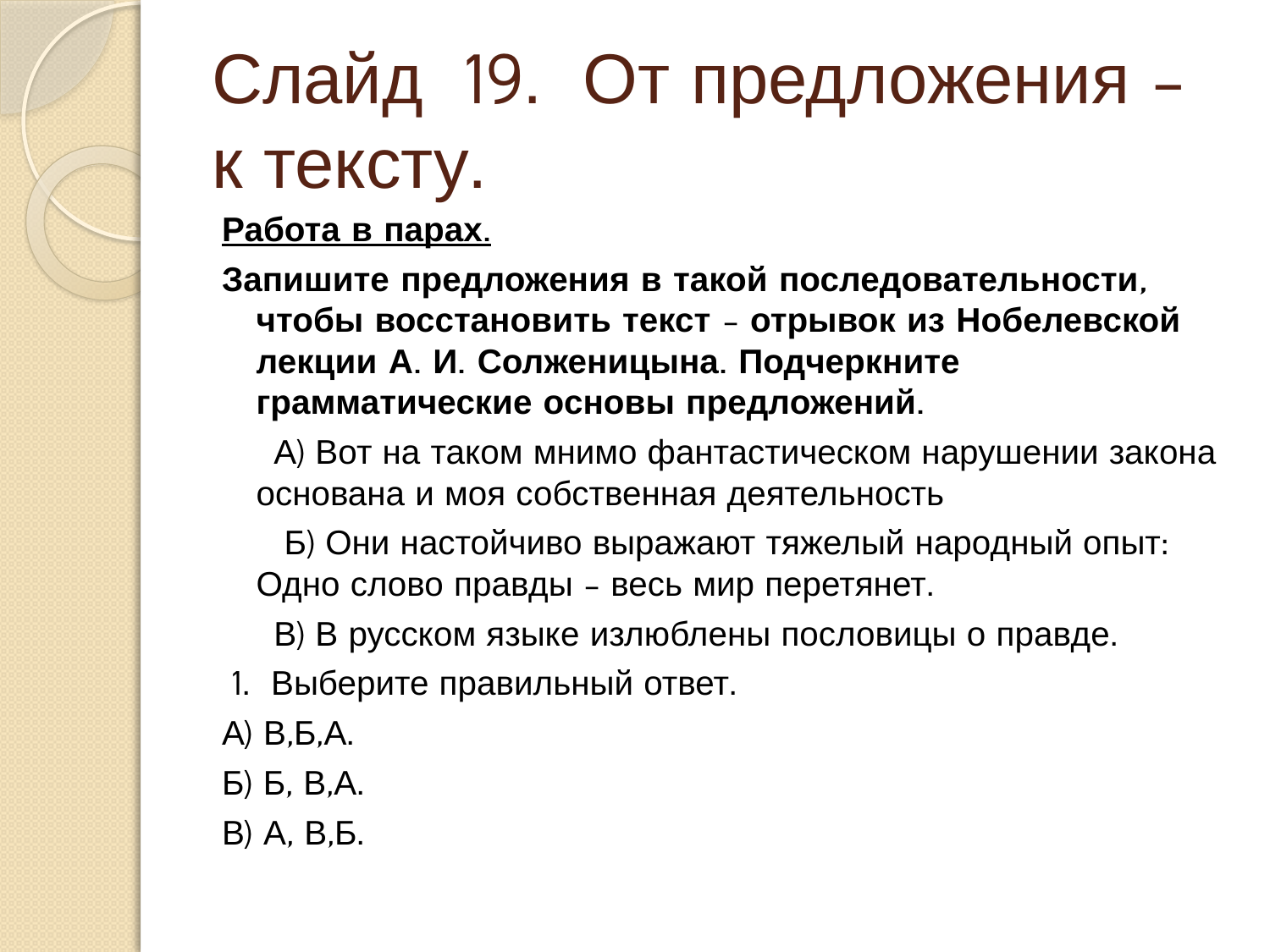

# Слайд  19.  От предложения – к тексту.
Работа в парах.
Запишите предложения в такой последовательности, чтобы восстановить текст – отрывок из Нобелевской лекции А. И. Солженицына. Подчеркните грамматические основы предложений.
     А) Вот на таком мнимо фантастическом нарушении закона основана и моя собственная деятельность
      Б) Они настойчиво выражают тяжелый народный опыт: Одно слово правды – весь мир перетянет.
     В) В русском языке излюблены пословицы о правде.
 1.  Выберите правильный ответ.
А) В,Б,А.
Б) Б, В,А.
В) А, В,Б.